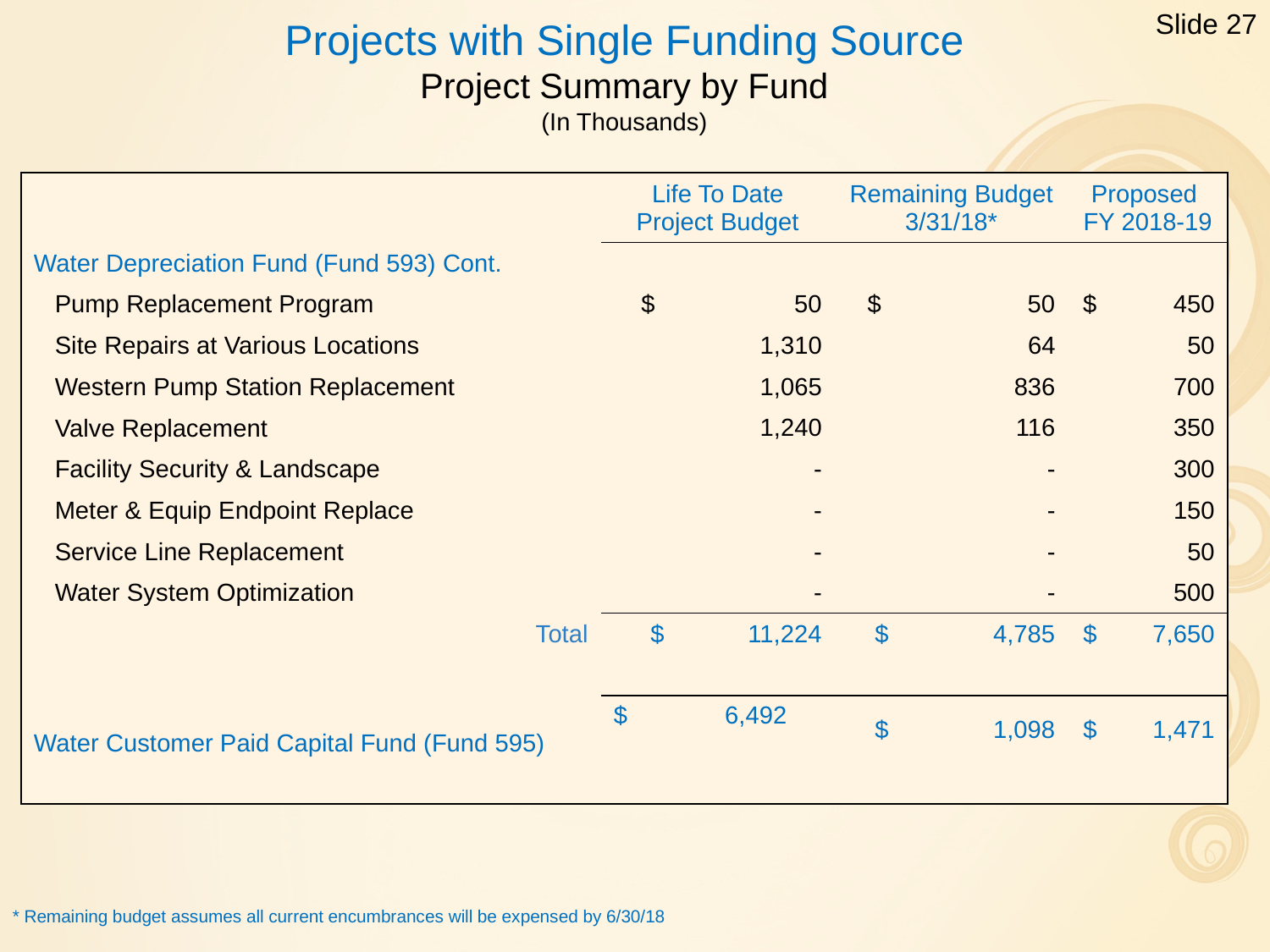

Slide 27
# Projects with Single Funding Source Project Summary by Fund (In Thousands)
|  | Life To Date Project Budget | Remaining Budget 3/31/18\* | Proposed FY 2018-19 |
| --- | --- | --- | --- |
| Water Depreciation Fund (Fund 593) Cont. |  |  |  |
| Pump Replacement Program | $ 50 | $ 50 | $ 450 |
| Site Repairs at Various Locations | 1,310 | 64 | 50 |
| Western Pump Station Replacement | 1,065 | 836 | 700 |
| Valve Replacement | 1,240 | 116 | 350 |
| Facility Security & Landscape | - | - | 300 |
| Meter & Equip Endpoint Replace | - | - | 150 |
| Service Line Replacement | - | - | 50 |
| Water System Optimization | - | - | 500 |
| Total | $ 11,224 | $ 4,785 | $ 7,650 |
|  |  |  |  |
| Water Customer Paid Capital Fund (Fund 595) | $ 6,492 | $ 1,098 | $ 1,471 |
|  |  |  |  |
* Remaining budget assumes all current encumbrances will be expensed by 6/30/18